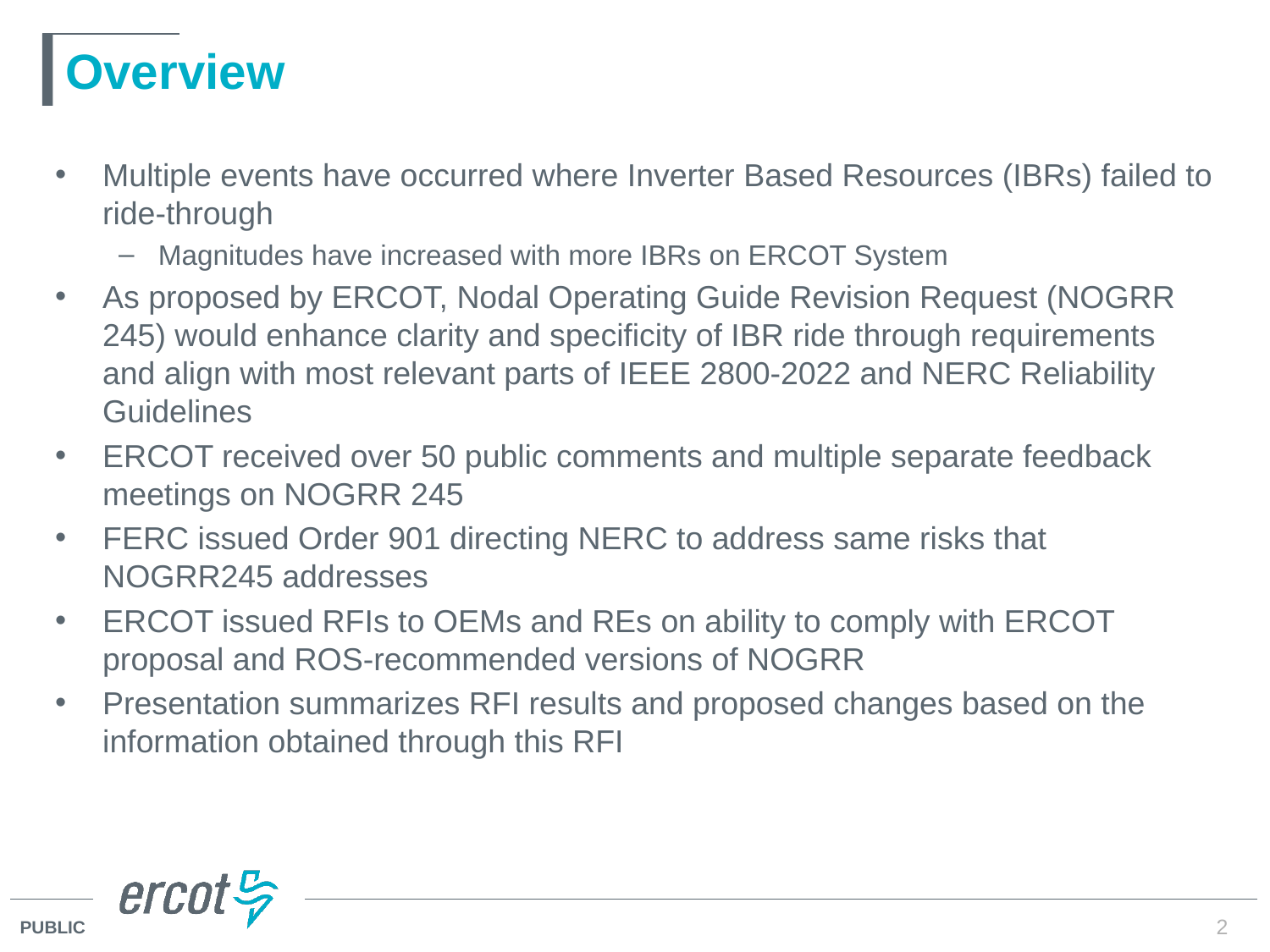

# Overview
Multiple events have occurred where Inverter Based Resources (IBRs) failed to ride-through
Magnitudes have increased with more IBRs on ERCOT System
As proposed by ERCOT, Nodal Operating Guide Revision Request (NOGRR 245) would enhance clarity and specificity of IBR ride through requirements and align with most relevant parts of IEEE 2800-2022 and NERC Reliability Guidelines
ERCOT received over 50 public comments and multiple separate feedback meetings on NOGRR 245
FERC issued Order 901 directing NERC to address same risks that NOGRR245 addresses
ERCOT issued RFIs to OEMs and REs on ability to comply with ERCOT proposal and ROS-recommended versions of NOGRR
Presentation summarizes RFI results and proposed changes based on the information obtained through this RFI

2